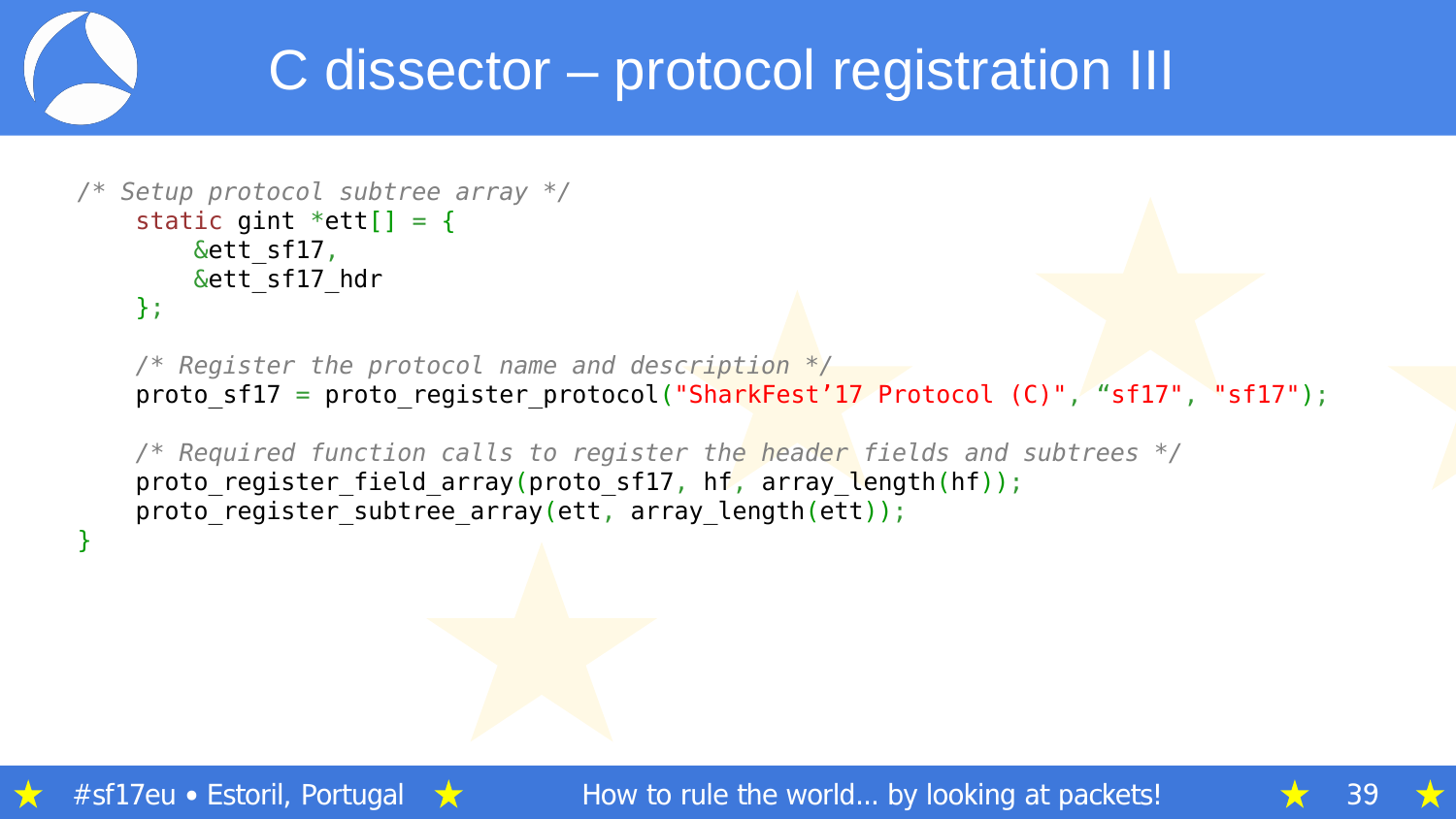

C dissector – protocol registration III
/* Setup protocol subtree array */
    static gint *ett[] = {
        &ett_sf17,
        &ett_sf17_hdr
    };

    /* Register the protocol name and description */
    proto_sf17 = proto_register_protocol("SharkFest’17 Protocol (C)", “sf17", "sf17");

    /* Required function calls to register the header fields and subtrees */
    proto_register_field_array(proto_sf17, hf, array_length(hf));
    proto_register_subtree_array(ett, array_length(ett));
}